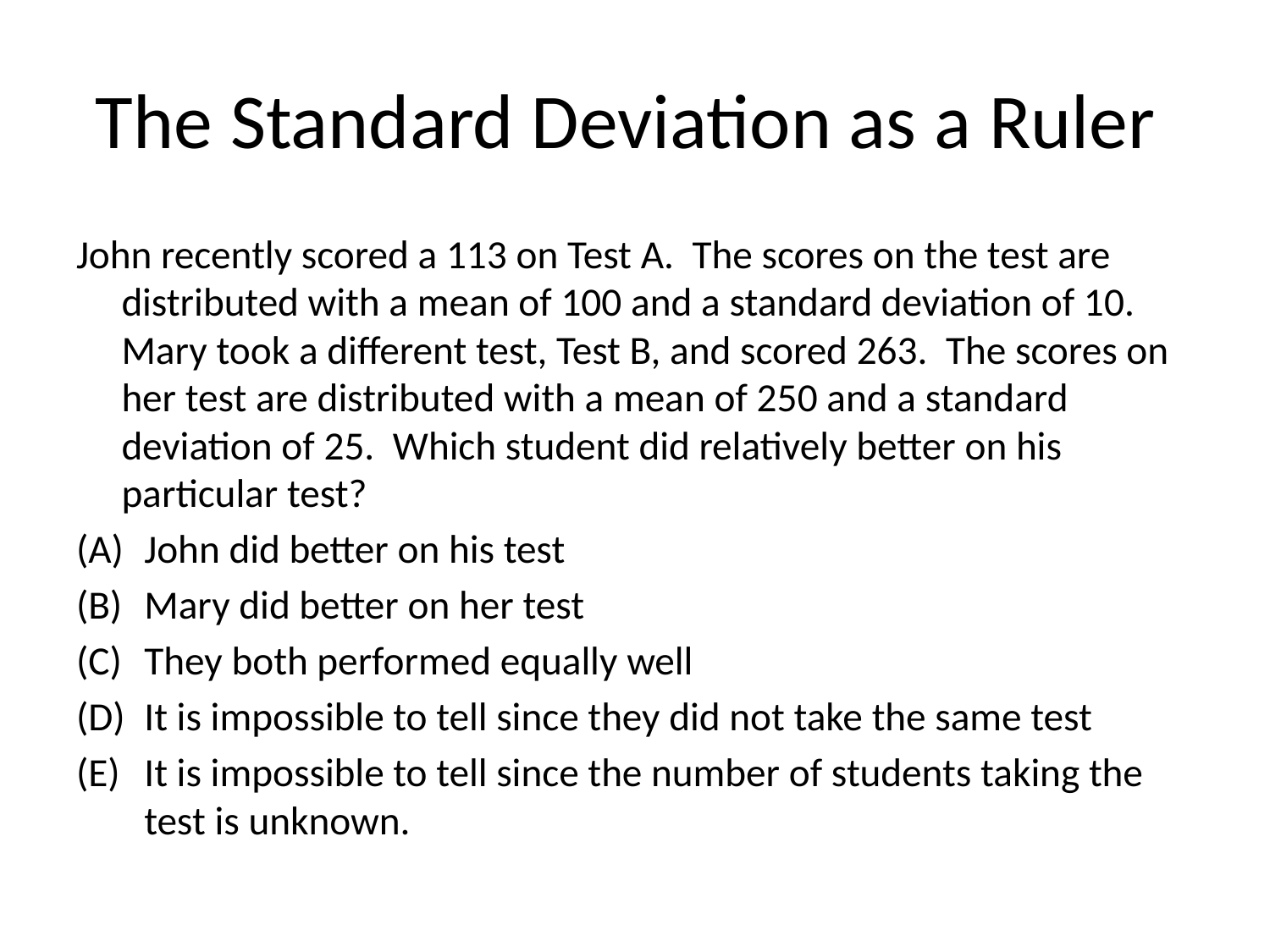

# The Standard Deviation as a Ruler
John recently scored a 113 on Test A.  The scores on the test are distributed with a mean of 100 and a standard deviation of 10.  Mary took a different test, Test B, and scored 263.  The scores on her test are distributed with a mean of 250 and a standard deviation of 25.  Which student did relatively better on his particular test?
John did better on his test
Mary did better on her test
They both performed equally well
It is impossible to tell since they did not take the same test
It is impossible to tell since the number of students taking the test is unknown.